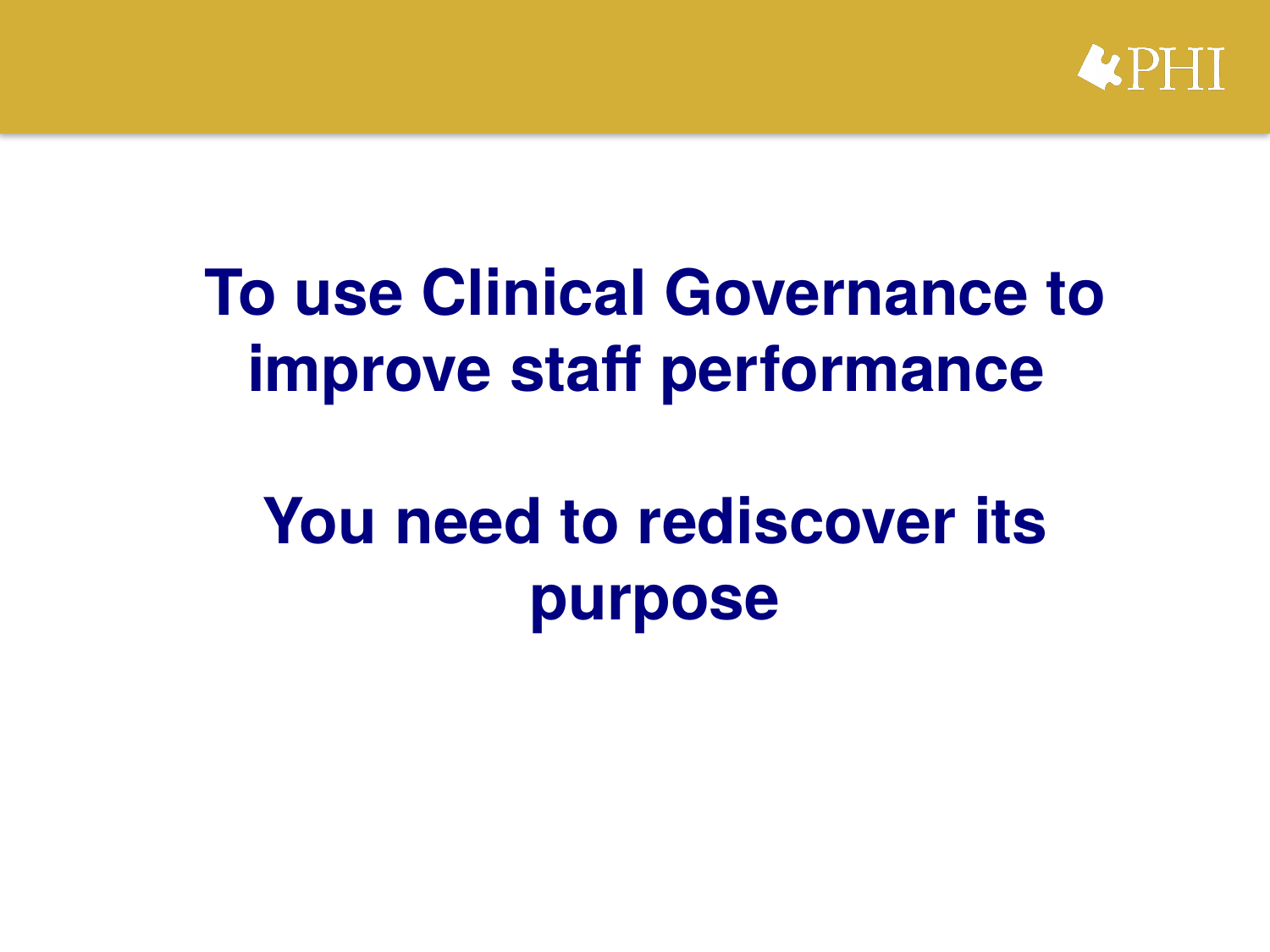

# To use Clinical Governance to improve staff performance You need to rediscover its purpose